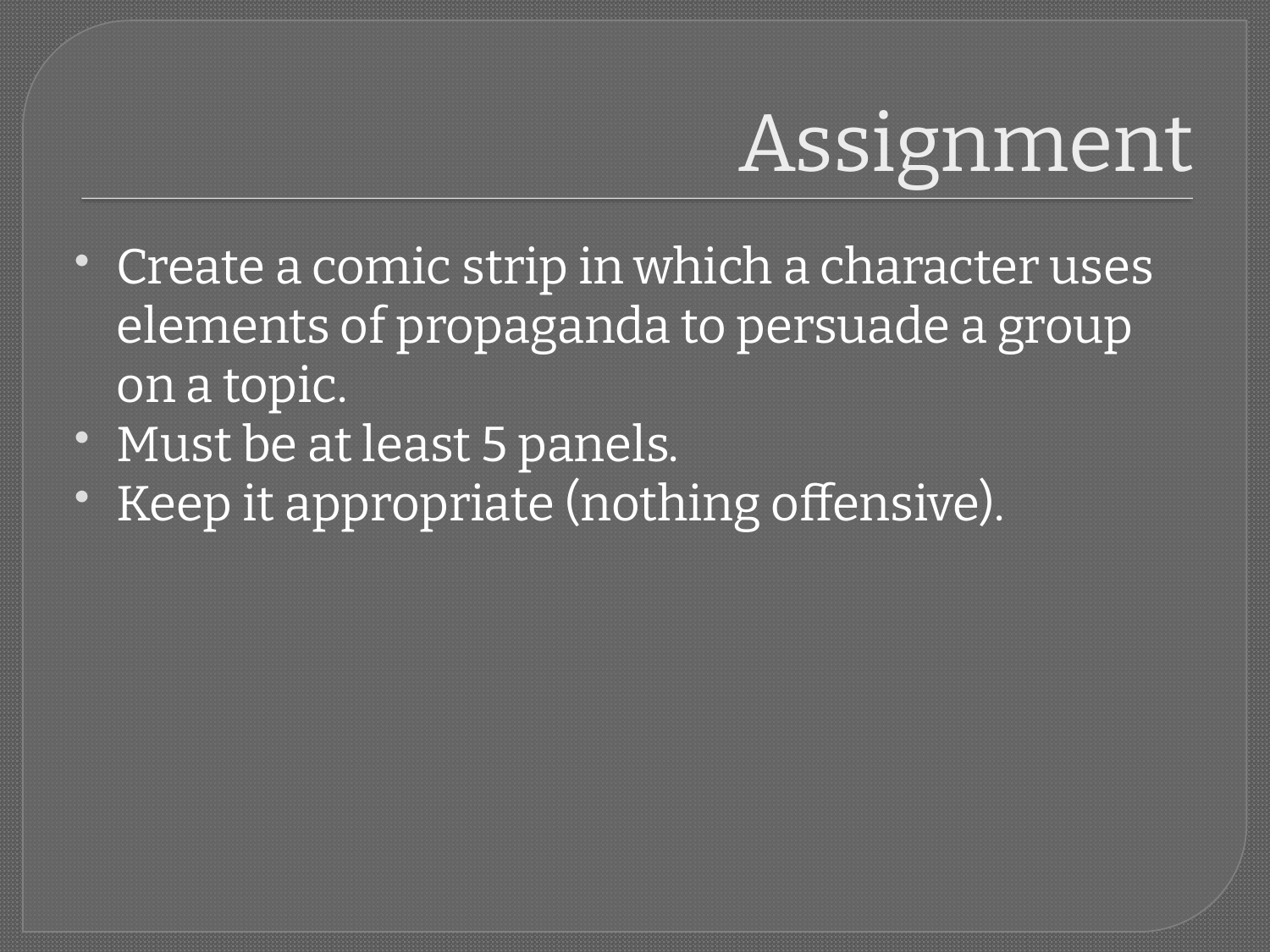

# Assignment
Create a comic strip in which a character uses elements of propaganda to persuade a group on a topic.
Must be at least 5 panels.
Keep it appropriate (nothing offensive).